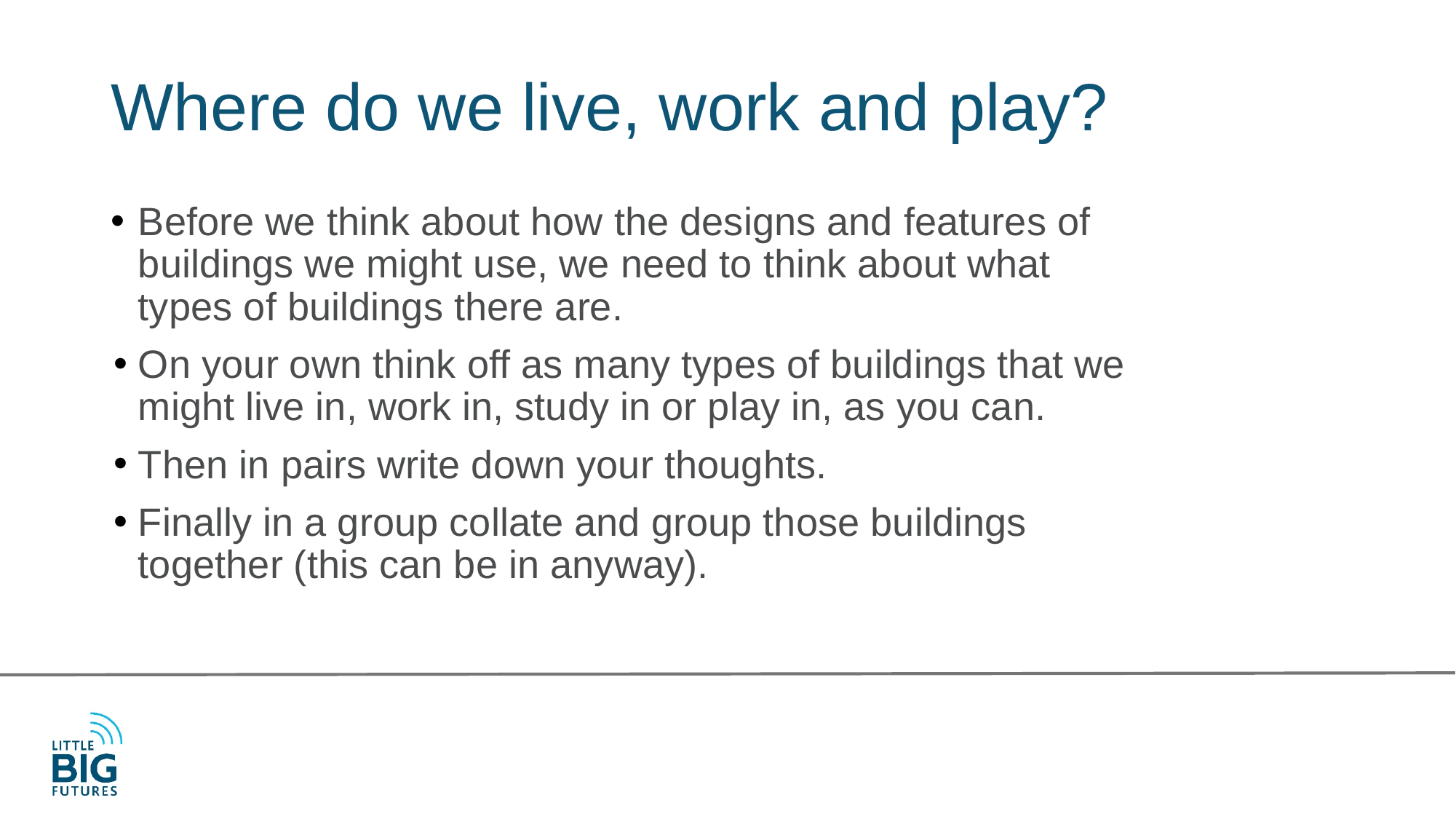

# Where do we live, work and play?
Before we think about how the designs and features of buildings we might use, we need to think about what types of buildings there are.
On your own think off as many types of buildings that we might live in, work in, study in or play in, as you can.
Then in pairs write down your thoughts.
Finally in a group collate and group those buildings together (this can be in anyway).